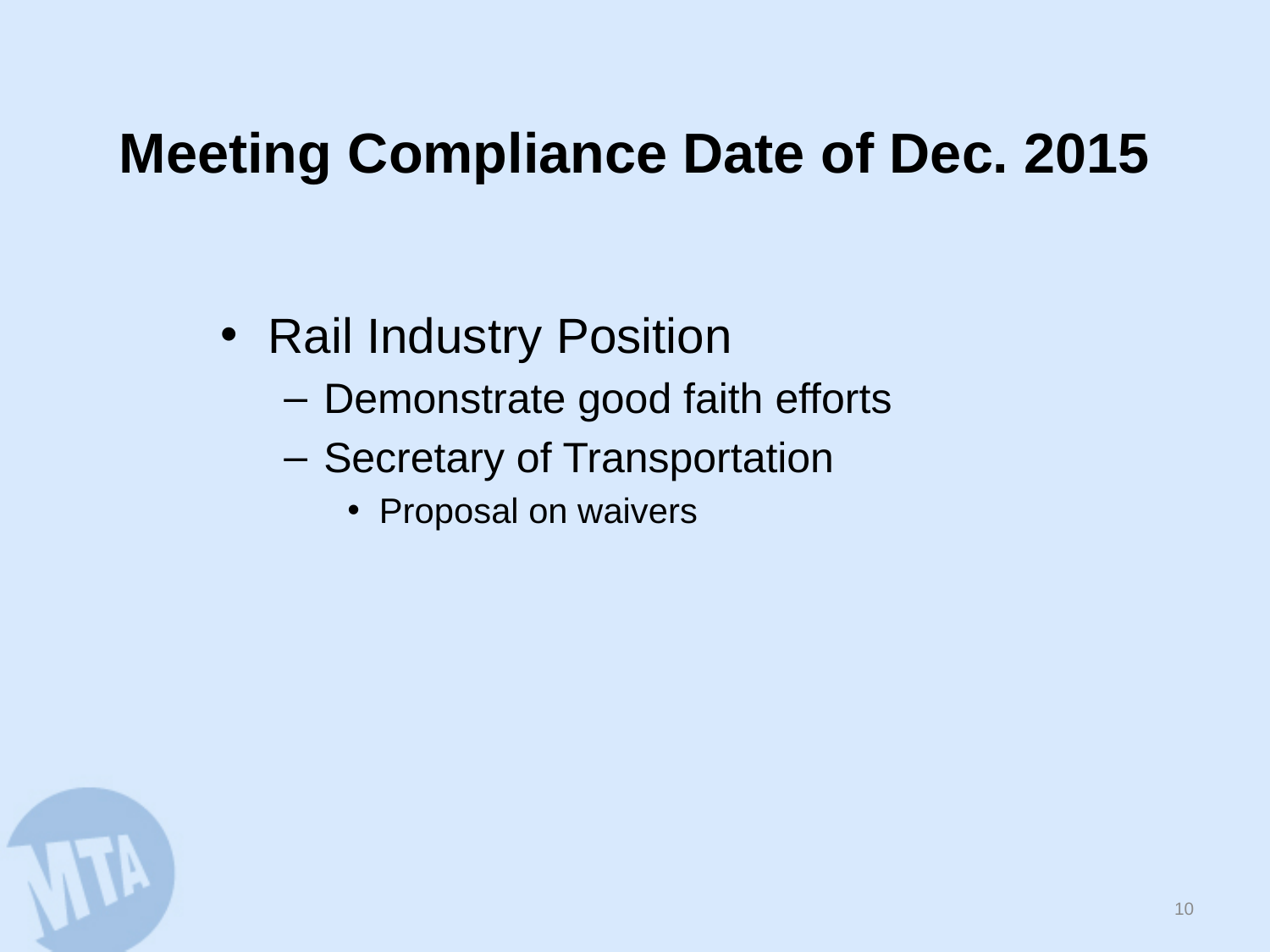

# Meeting Compliance Date of Dec. 2015
Rail Industry Position
Demonstrate good faith efforts
Secretary of Transportation
Proposal on waivers
10